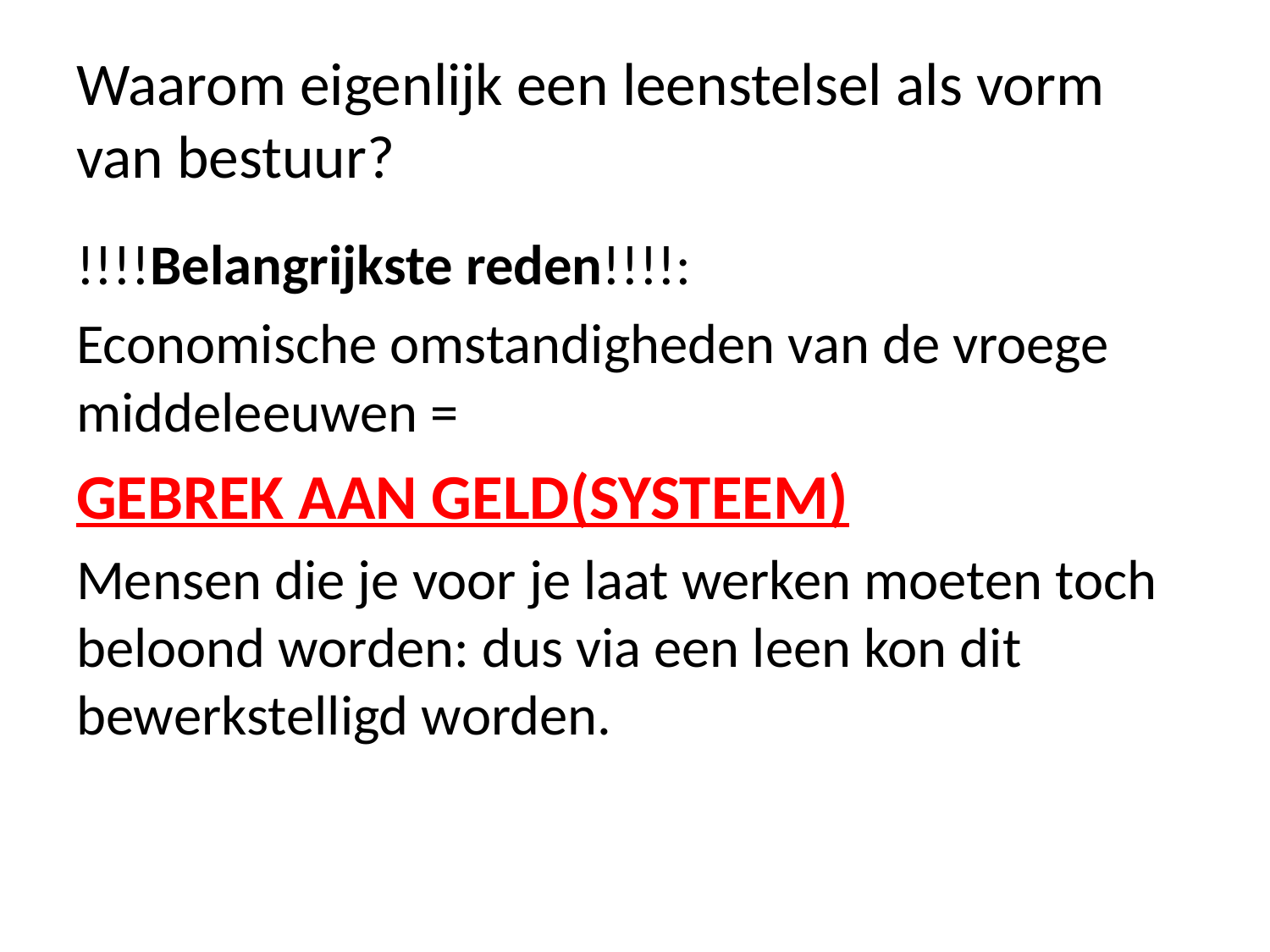

# Waarom eigenlijk een leenstelsel als vorm van bestuur?
!!!!Belangrijkste reden!!!!:
Economische omstandigheden van de vroege middeleeuwen =
GEBREK AAN GELD(SYSTEEM)
Mensen die je voor je laat werken moeten toch beloond worden: dus via een leen kon dit bewerkstelligd worden.